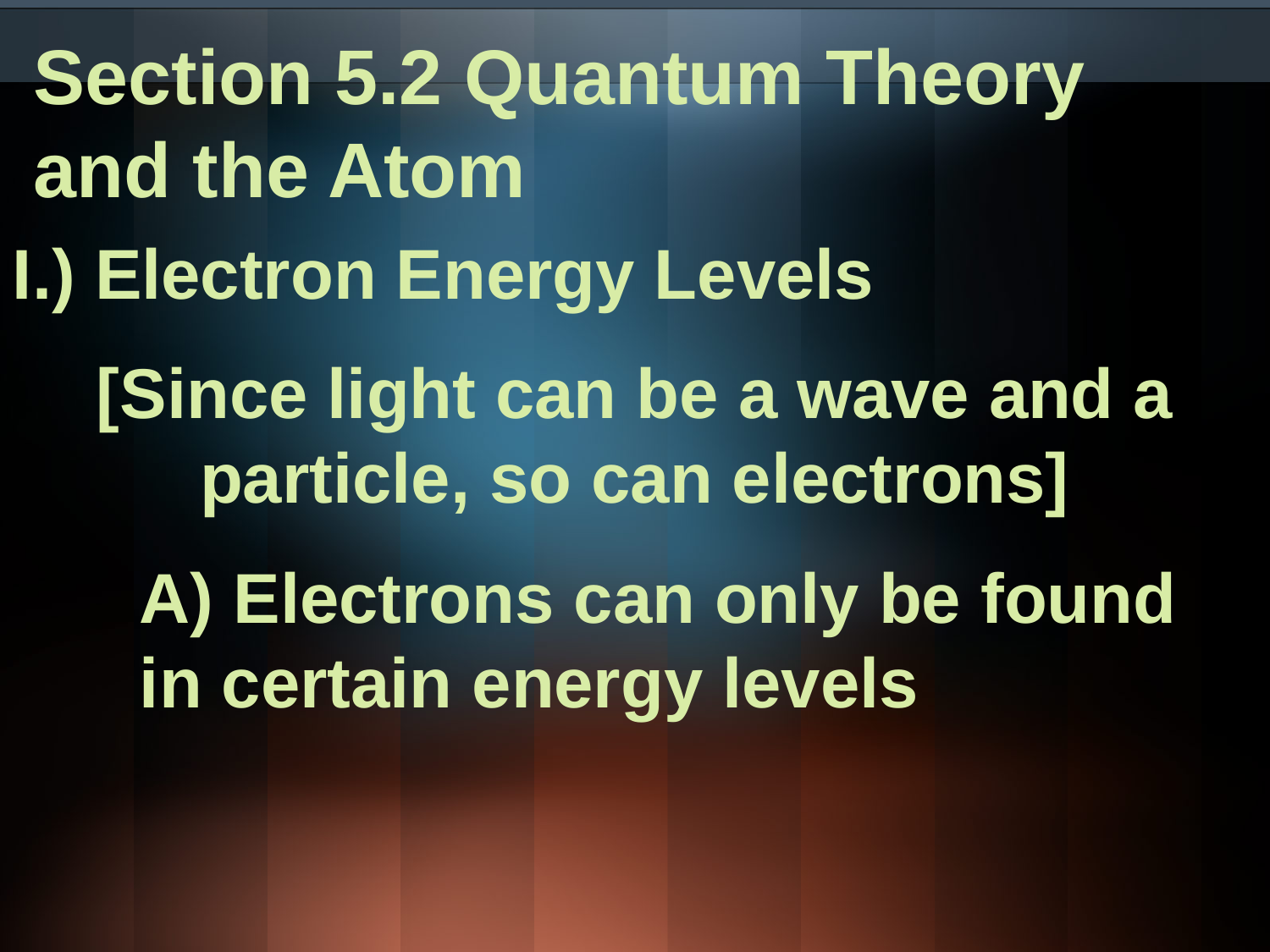

Section 5.2 Quantum Theory and the Atom
I.) Electron Energy Levels
[Since light can be a wave and a particle, so can electrons]
	A) Electrons can only be found 	in certain energy levels